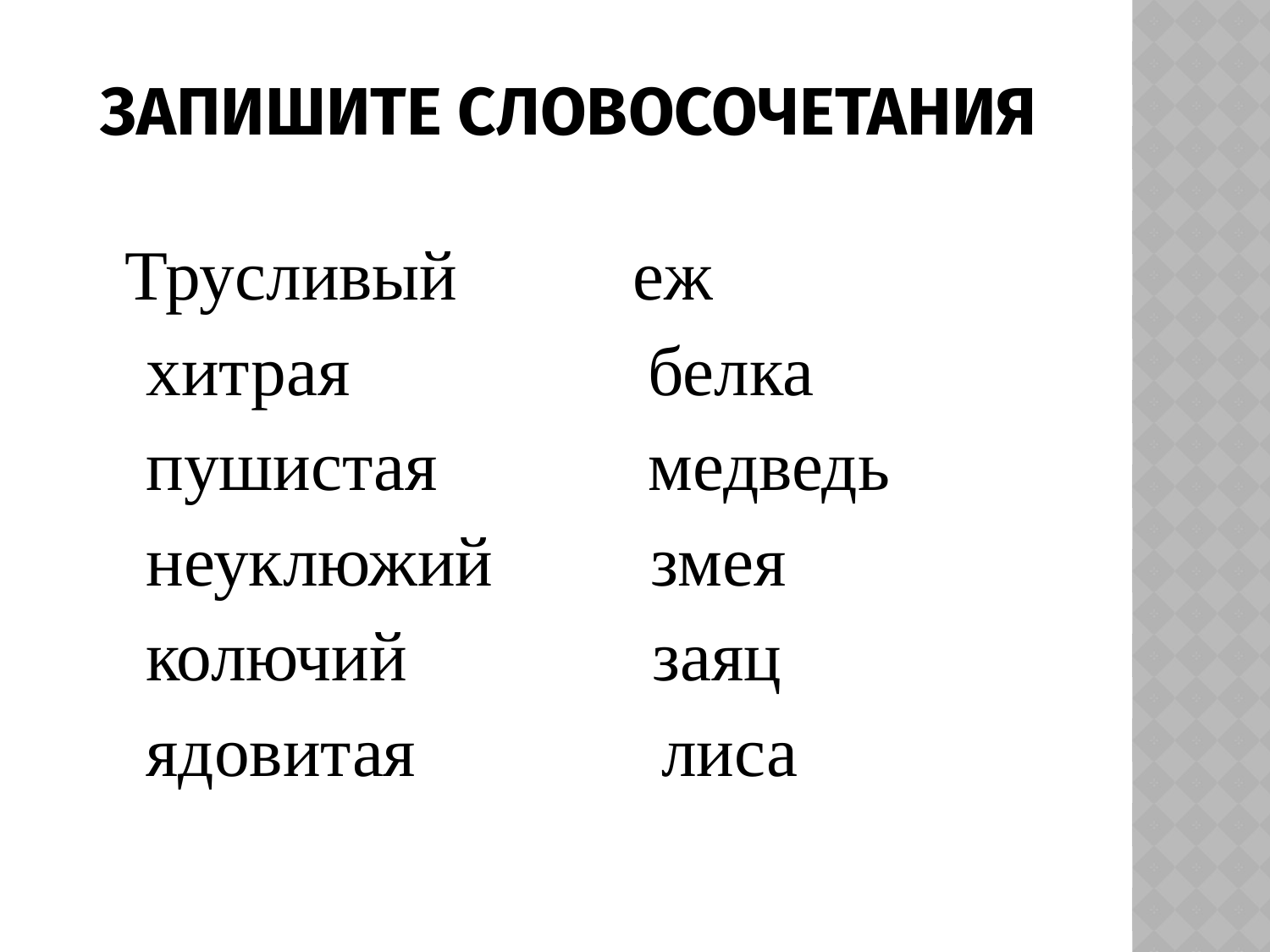

# Запишите словосочетания
    Трусливый          еж
    хитрая                 белка
    пушистая            медведь
    неуклюжий         змея
    колючий              заяц
    ядовитая              лиса